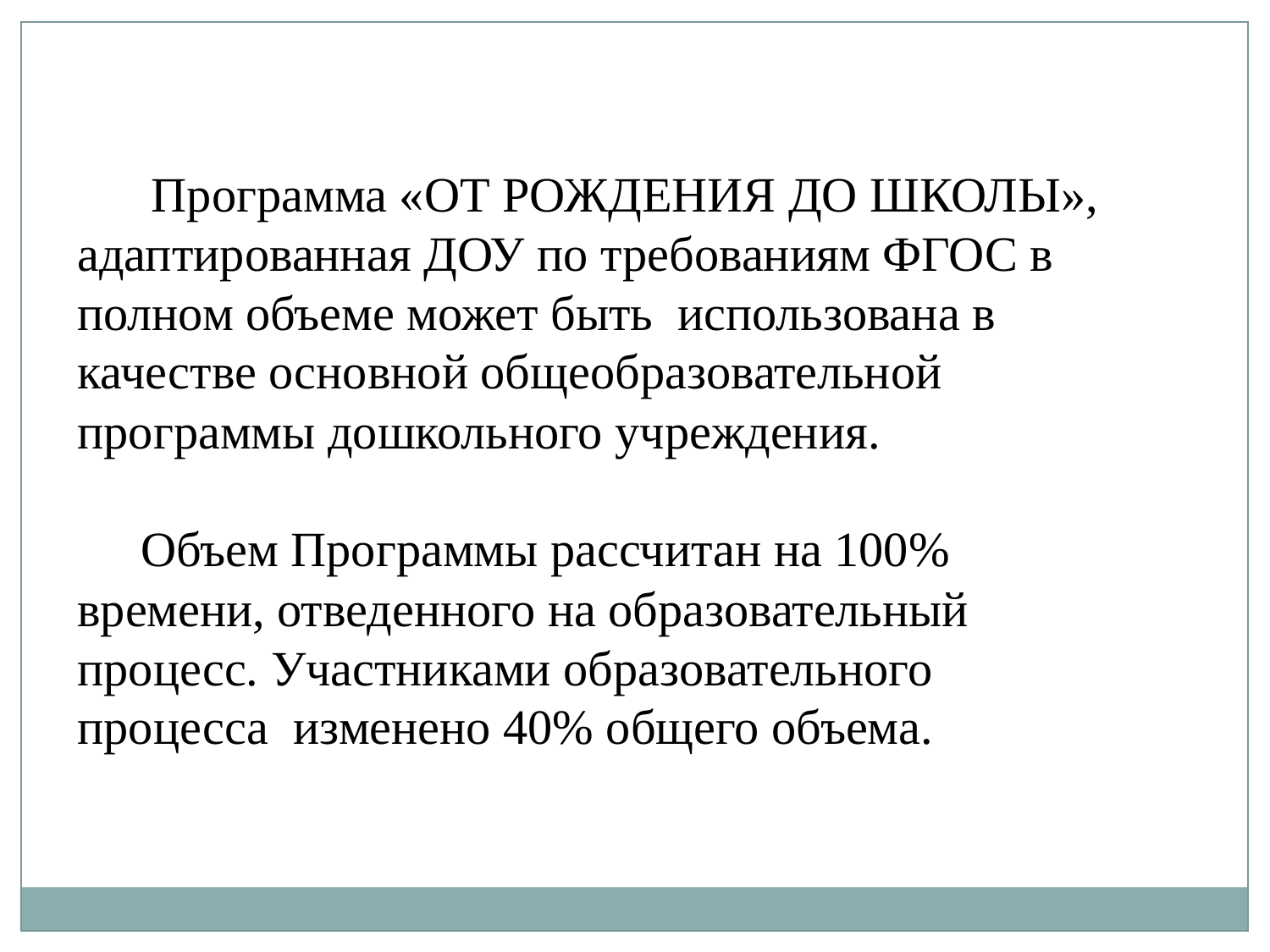

Программа «ОТ РОЖДЕНИЯ ДО ШКОЛЫ», адаптированная ДОУ по требованиям ФГОС в  полном объеме может быть  использована в качестве основной общеобразовательной программы дошкольного учреждения.

Объем Программы рассчитан на 100% времени, отведенного на образовательный процесс. Участниками образовательного процесса  изменено 40% общего объема.